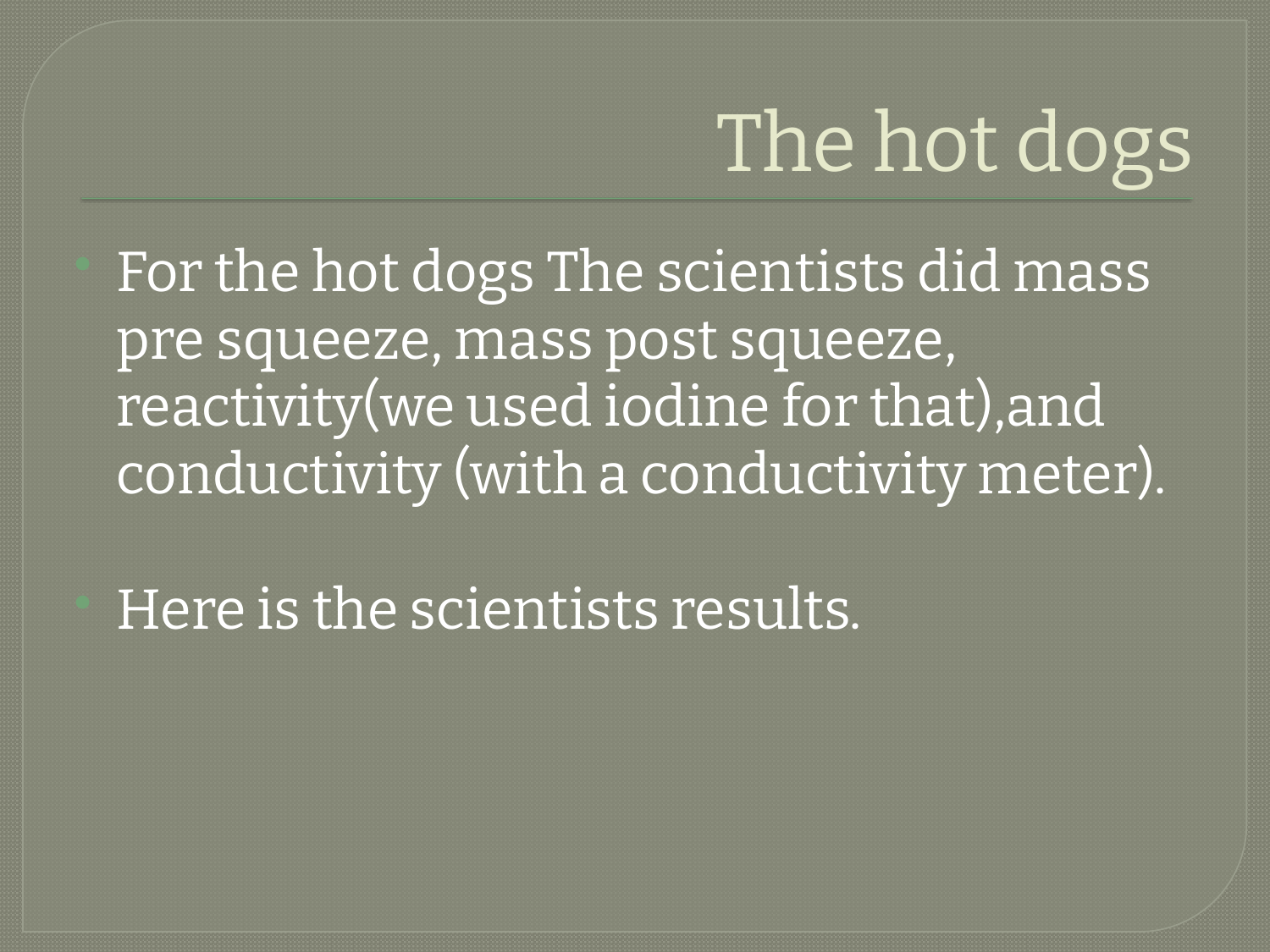

# The hot dogs
For the hot dogs The scientists did mass pre squeeze, mass post squeeze, reactivity(we used iodine for that),and conductivity (with a conductivity meter).

Here is the scientists results.